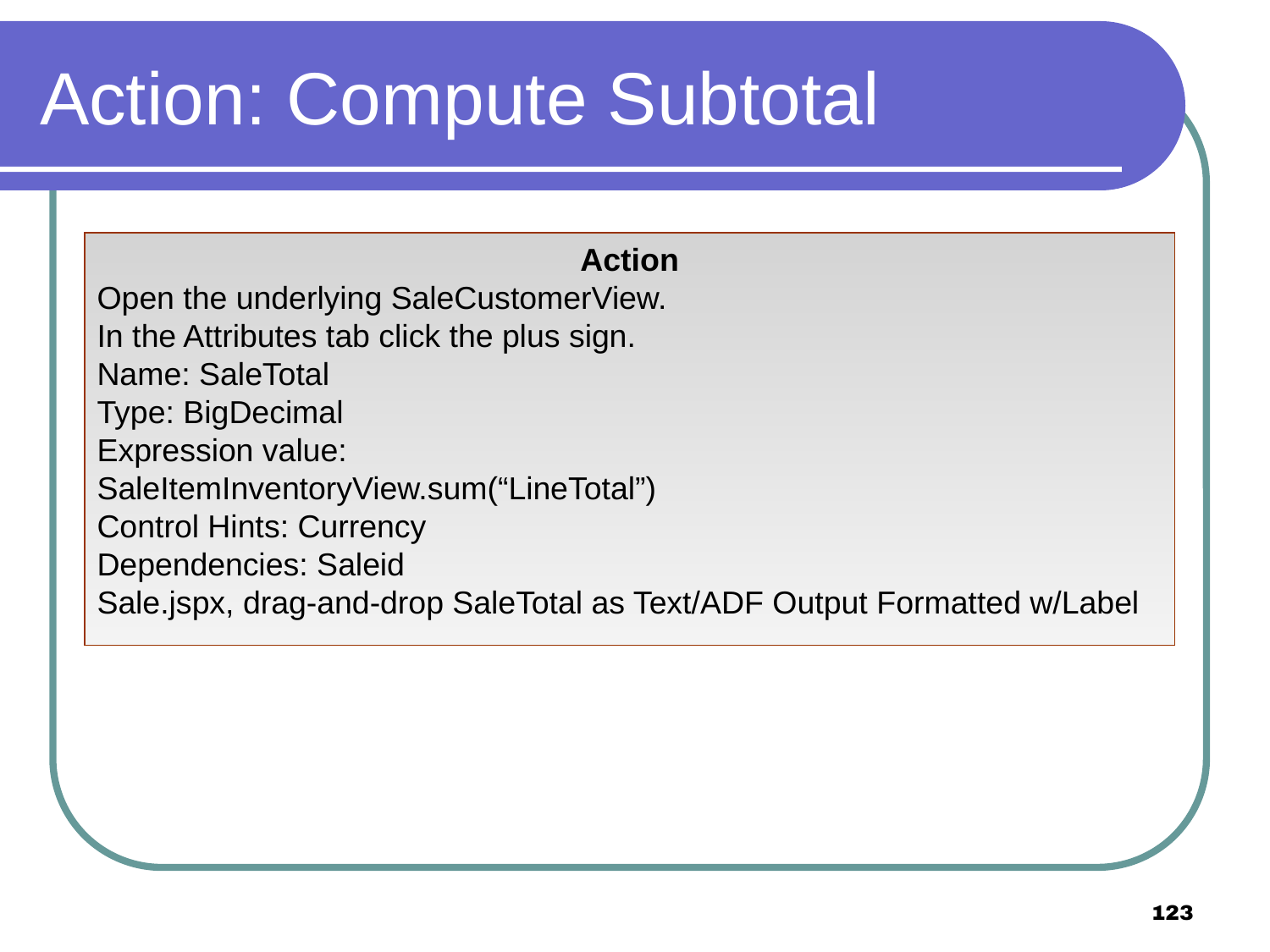

# Action: Compute Subtotal
Action
Open the underlying SaleCustomerView.
In the Attributes tab click the plus sign.
Name: SaleTotal
Type: BigDecimal
Expression value:
SaleItemInventoryView.sum(“LineTotal”)
Control Hints: Currency
Dependencies: Saleid
Sale.jspx, drag-and-drop SaleTotal as Text/ADF Output Formatted w/Label

123